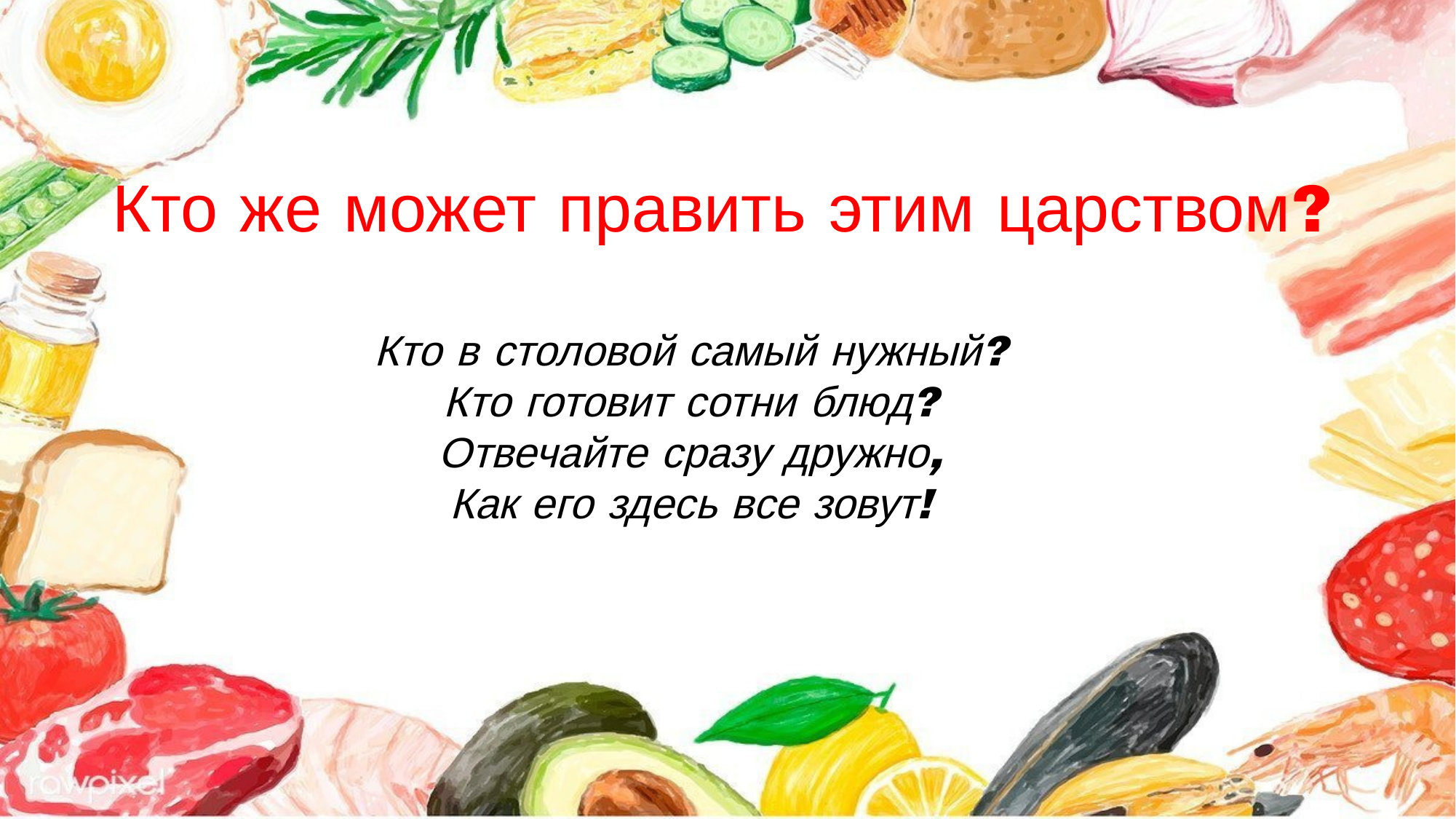

# Кто же может править этим царством?
Кто в столовой самый нужный?
Кто готовит сотни блюд?
Отвечайте сразу дружно,
Как его здесь все зовут!